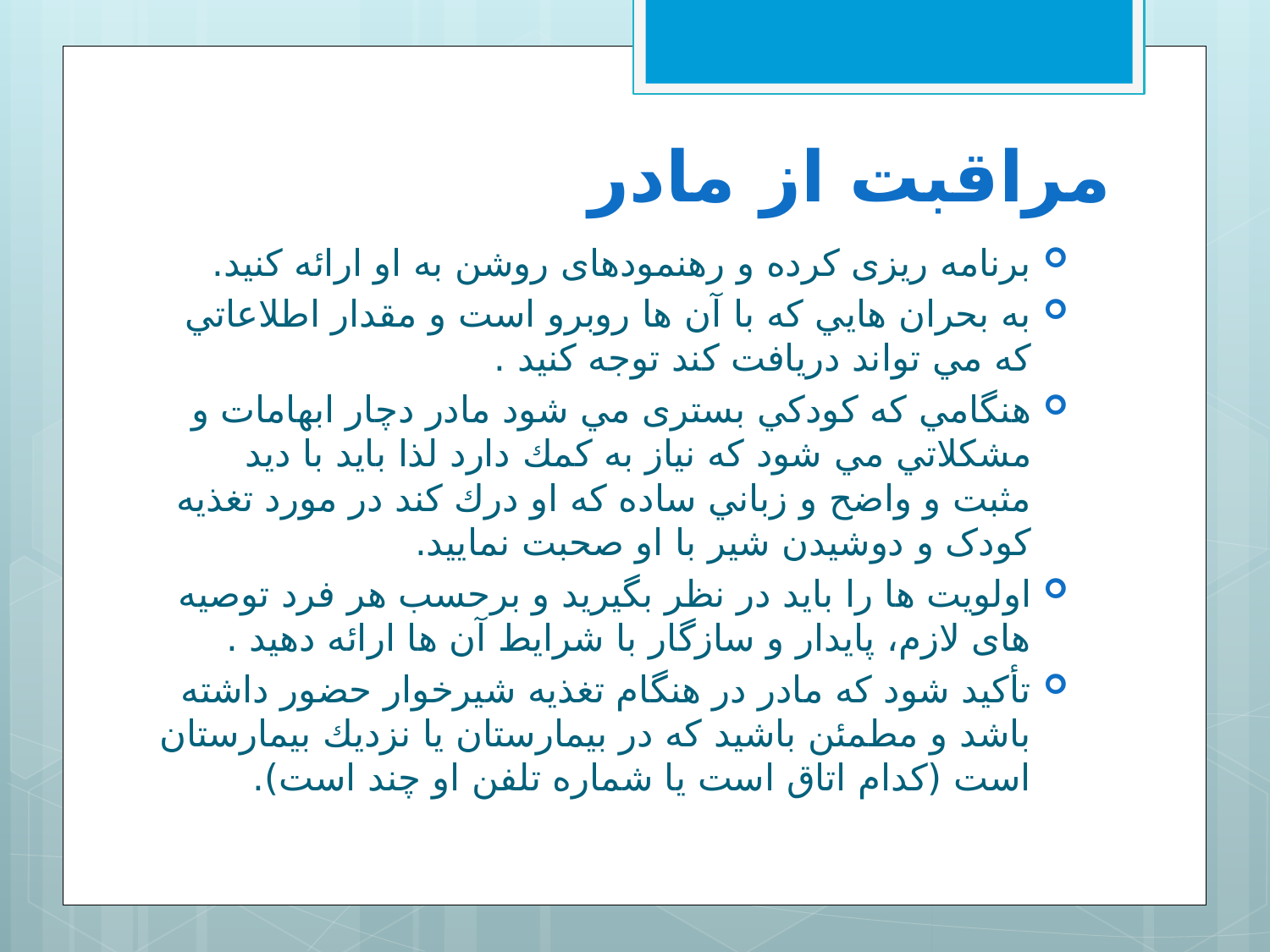

# مراقبت از مادر
برنامه ريزی كرده و رهنمودهای روشن به او ارائه كنيد.
به بحران هايي كه با آن ها روبرو است و مقدار اطلاعاتي كه مي تواند دریافت کند توجه كنيد .
هنگامي كه كودكي بستری مي شود مادر دچار ابهامات و مشكلاتي مي شود كه نياز به كمك دارد لذا بايد با ديد مثبت و واضح و زباني ساده كه او درك كند در مورد تغذيه كودک و دوشيدن شير با او صحبت نماييد.
اولويت ها را بايد در نظر بگيريد و برحسب هر فرد توصيه های لازم، پايدار و سازگار با شرايط آن ها ارائه دهيد .
تأكيد شود كه مادر در هنگام تغذيه شيرخوار حضور داشته باشد و مطمئن باشيد كه در بيمارستان يا نزديك بيمارستان است (كدام اتاق است يا شماره تلفن او چند است).